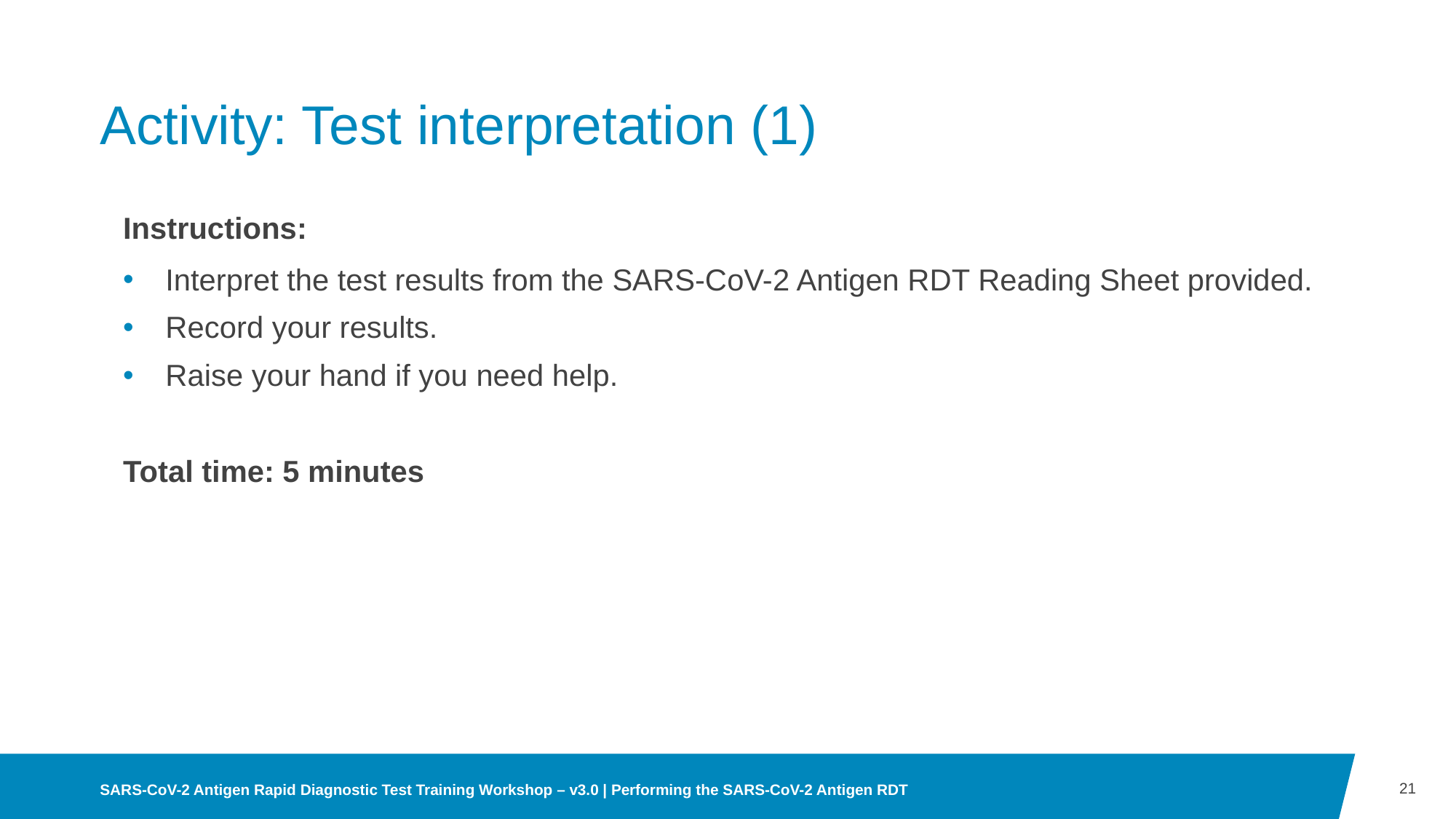

# Activity: Test interpretation (1)
Instructions:
Interpret the test results from the SARS-CoV-2 Antigen RDT Reading Sheet provided.
Record your results.
Raise your hand if you need help.

Total time: 5 minutes

21
SARS-CoV-2 Antigen Rapid Diagnostic Test Training Workshop – v3.0 | Performing the SARS-CoV-2 Antigen RDT